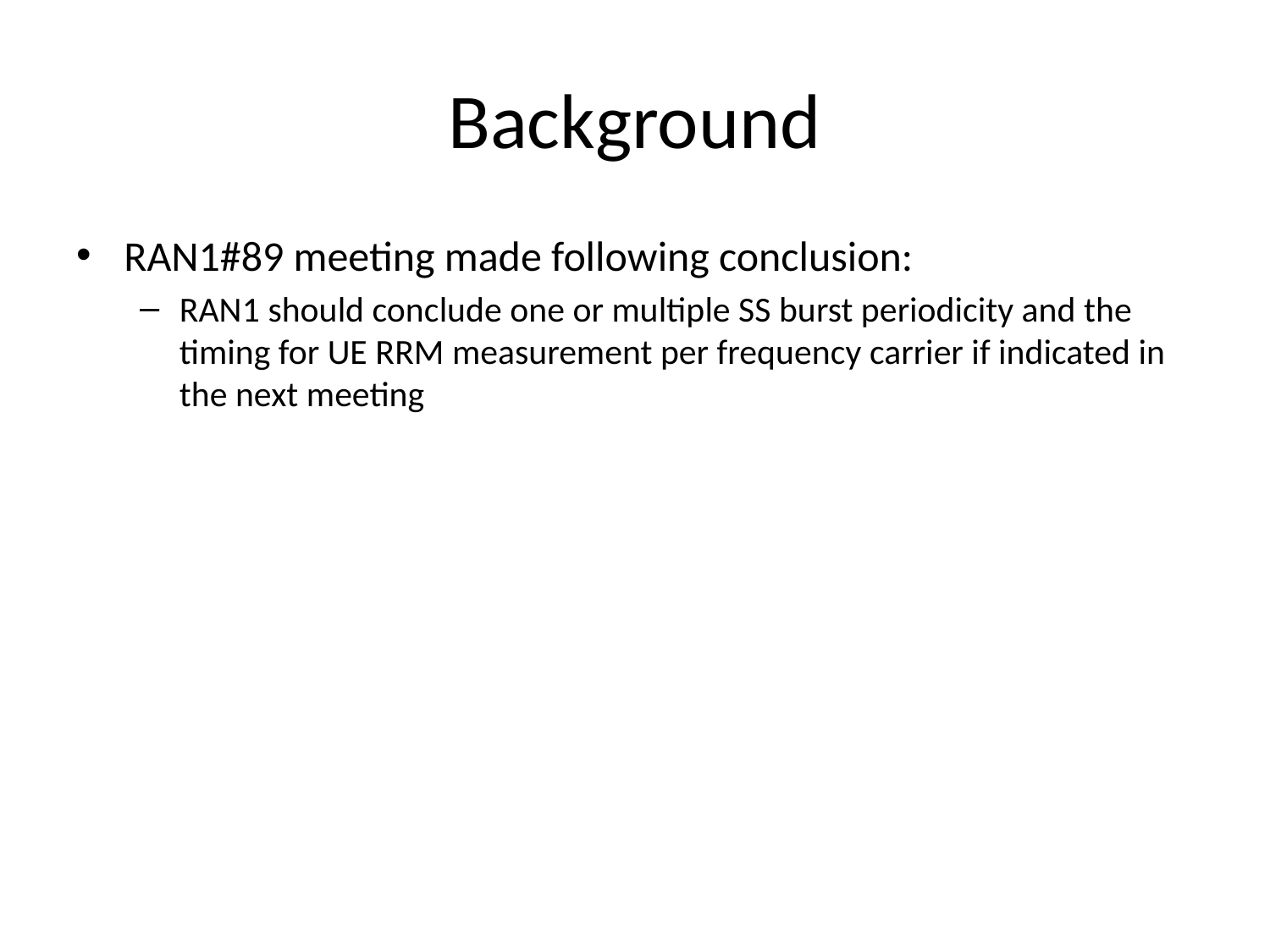

# Background
RAN1#89 meeting made following conclusion:
RAN1 should conclude one or multiple SS burst periodicity and the timing for UE RRM measurement per frequency carrier if indicated in the next meeting